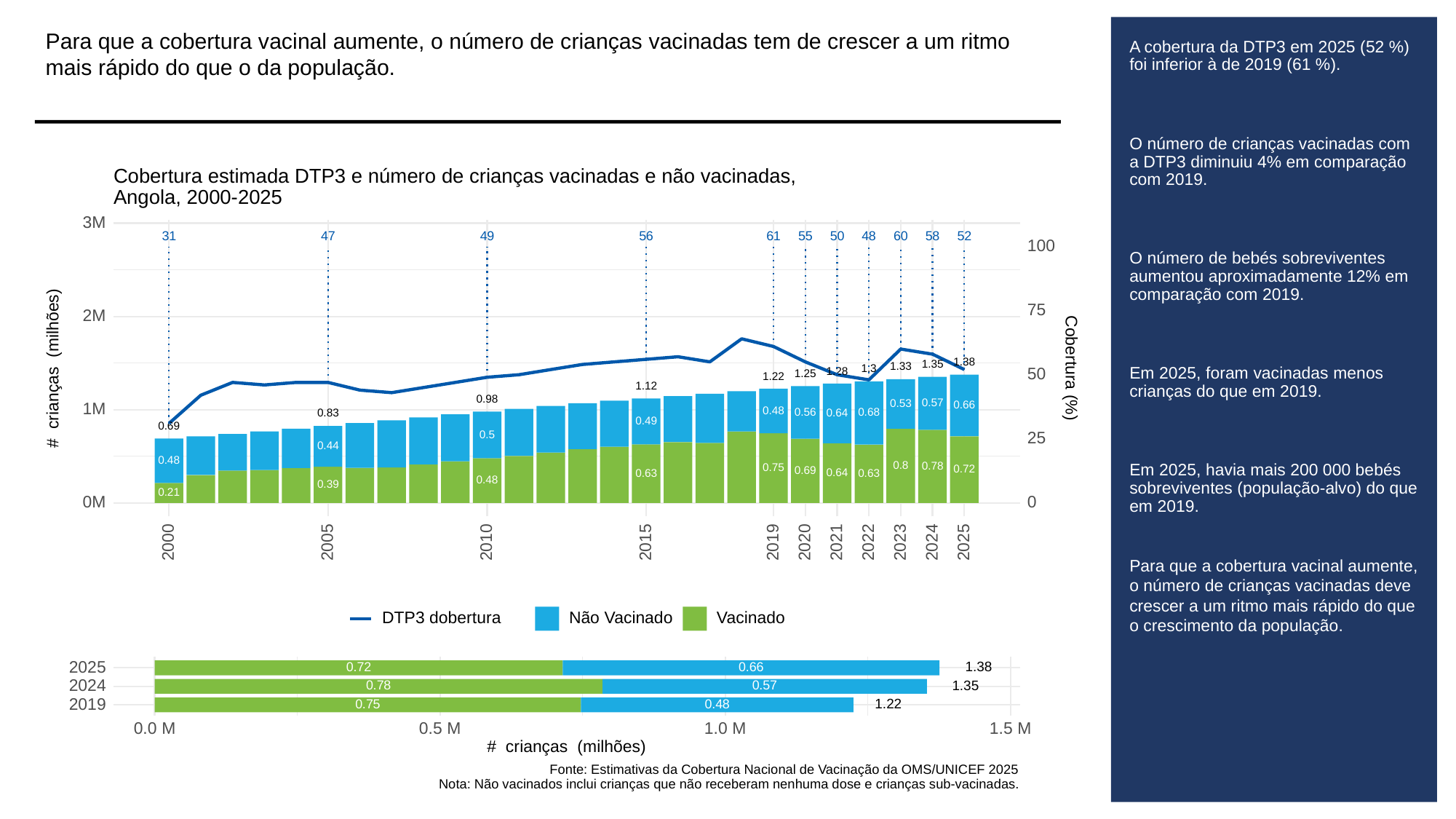

Para que a cobertura vacinal aumente, o número de crianças vacinadas tem de crescer a um ritmo mais rápido do que o da população.
# A cobertura da DTP3 em 2025 (52 %) foi inferior à de 2019 (61 %).

O número de crianças vacinadas com a DTP3 diminuiu 4% em comparação com 2019.

O número de bebés sobreviventes aumentou aproximadamente 12% em comparação com 2019.

Em 2025, foram vacinadas menos crianças do que em 2019.

Em 2025, havia mais 200 000 bebés sobreviventes (população-alvo) do que em 2019.

Para que a cobertura vacinal aumente, o número de crianças vacinadas deve crescer a um ritmo mais rápido do que o crescimento da população.

Cobertura estimada DTP3 e número de crianças vacinadas e não vacinadas,
Angola, 2000-2025
3M

31
49
56
61
50
48
60
58
52
55
47
100

75
2M

1.38
#  crianças  (milhões)
Cobertura (%)
1.35
1.33

1.3
1.28
50
1.25
1.22

1.12

0.98

0.57
0.53

0.66

1M

0.48
0.56

0.68
0.64
0.83

0.49

0.69

0.5

25

0.44

0.48

0.8
0.78
0.75

0.72
0.69

0.64
0.63
0.63

0.48
0.39

0.21
0M
0

2023
2000
2005
2010
2015
2019
2020
2021
2022
2024
2025

DTP3 dobertura
Não Vacinado
Vacinado

2025
1.38
0.72
0.66

2024
1.35
0.78
0.57

2019
1.22
0.75
0.48

0.0 M
0.5 M
1.0 M
1.5 M
#  crianças  (milhões)
Fonte: Estimativas da Cobertura Nacional de Vacinação da OMS/UNICEF 2025
Nota: Não vacinados inclui crianças que não receberam nenhuma dose e crianças sub-vacinadas.